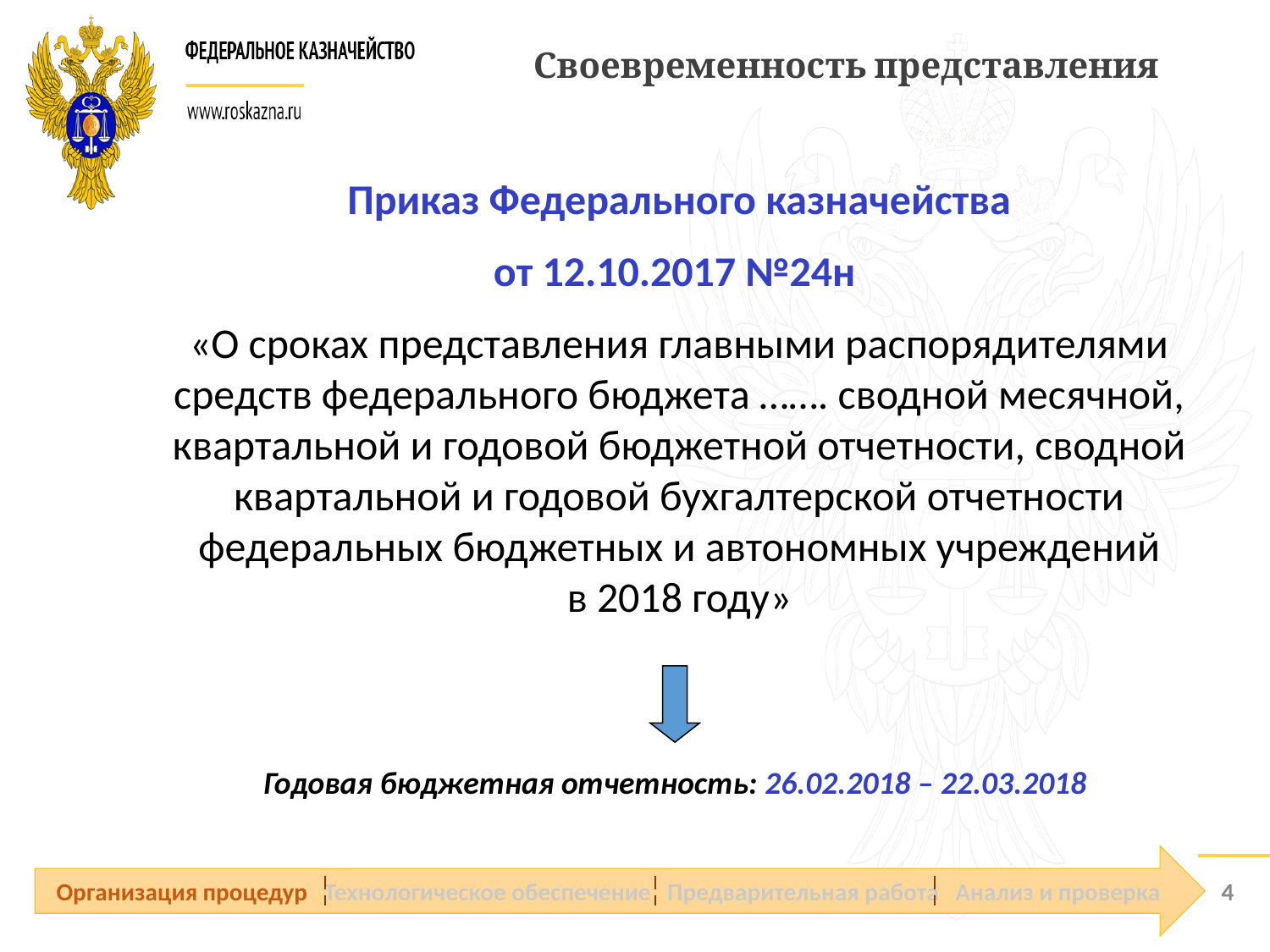

Своевременность представления
Приказ Федерального казначейства
от 12.10.2017 №24н
«О сроках представления главными распорядителями средств федерального бюджета ……. сводной месячной, квартальной и годовой бюджетной отчетности, сводной квартальной и годовой бухгалтерской отчетности федеральных бюджетных и автономных учреждений
в 2018 году»

Годовая бюджетная отчетность: 26.02.2018 – 22.03.2018
Организация процедур   Технологическое обеспечение   Предварительная работа   Анализ и проверка
4